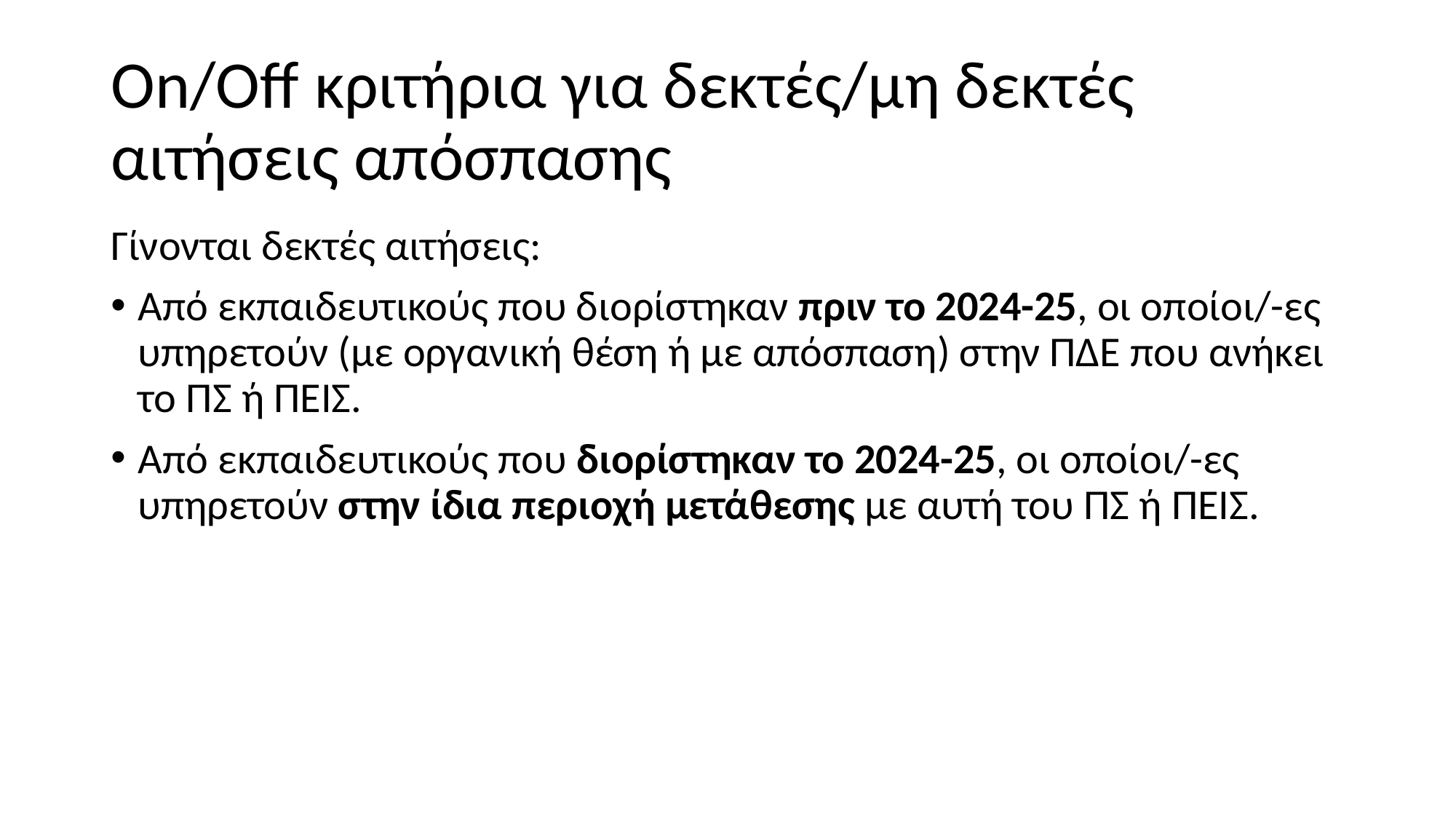

# On/Off κριτήρια για δεκτές/μη δεκτές αιτήσεις απόσπασης
Γίνονται δεκτές αιτήσεις:
Από εκπαιδευτικούς που διορίστηκαν πριν το 2024-25, οι οποίοι/-ες υπηρετούν (με οργανική θέση ή με απόσπαση) στην ΠΔΕ που ανήκει το ΠΣ ή ΠΕΙΣ.
Από εκπαιδευτικούς που διορίστηκαν το 2024-25, οι οποίοι/-ες υπηρετούν στην ίδια περιοχή μετάθεσης με αυτή του ΠΣ ή ΠΕΙΣ.